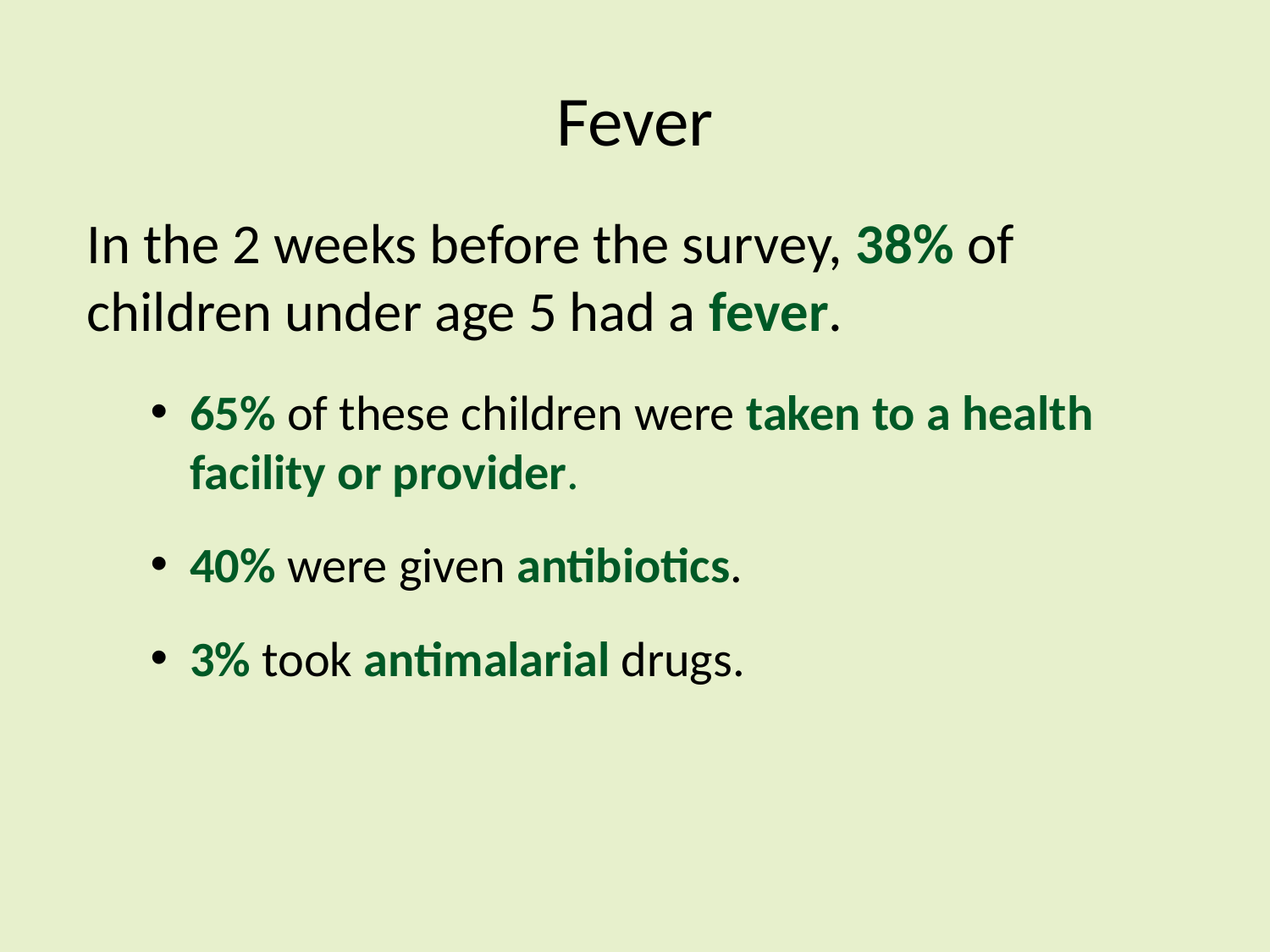

# Fever
In the 2 weeks before the survey, 38% of children under age 5 had a fever.
65% of these children were taken to a health facility or provider.
40% were given antibiotics.
3% took antimalarial drugs.